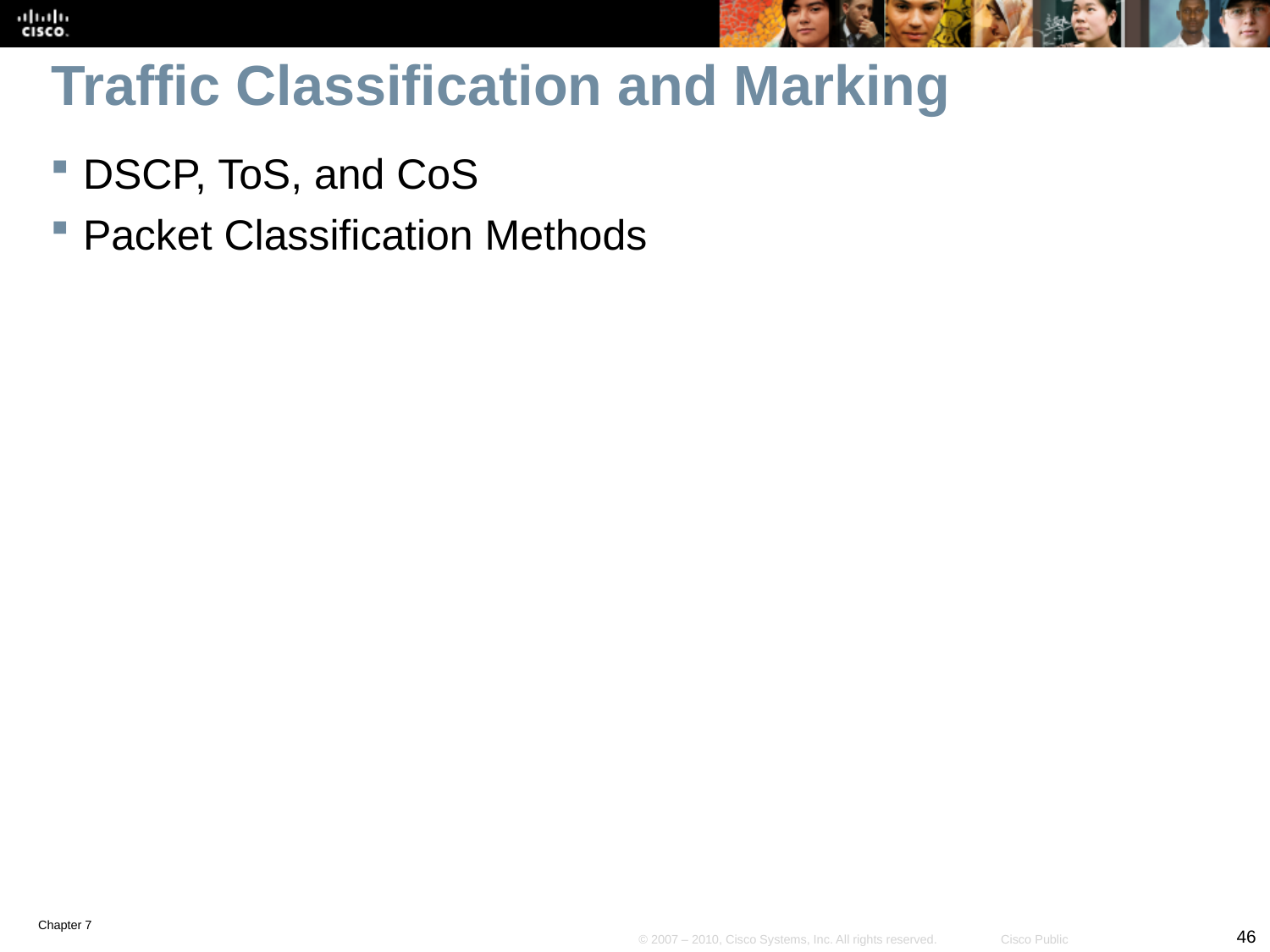

# Traffic Classification and Marking
DSCP, ToS, and CoS
Packet Classification Methods